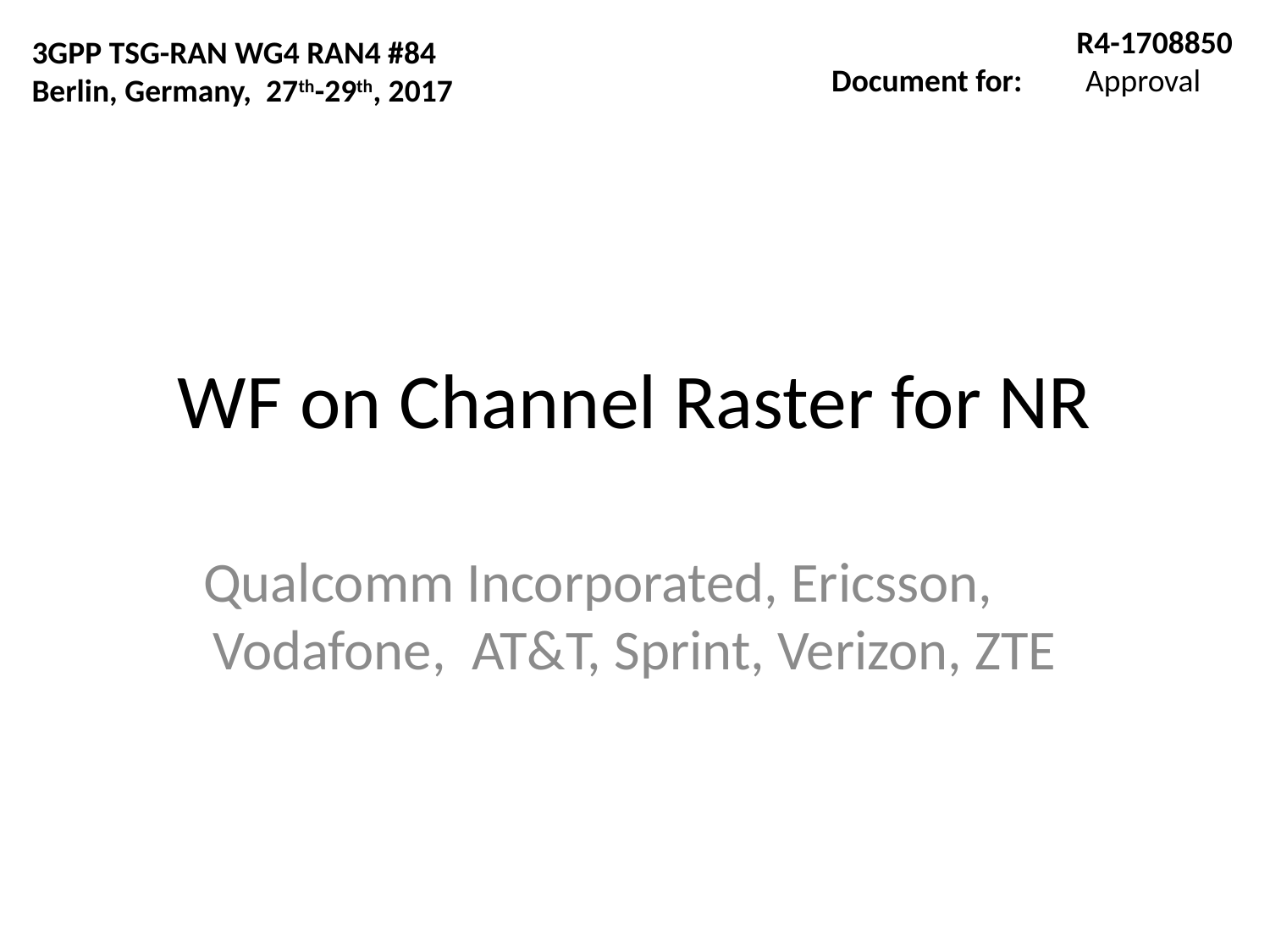

R4-1708850
Document for:	Approval
3GPP TSG-RAN WG4 RAN4 #84
Berlin, Germany,  27th-29th, 2017
# WF on Channel Raster for NR
Qualcomm Incorporated, Ericsson,　Vodafone,  AT&T, Sprint, Verizon, ZTE